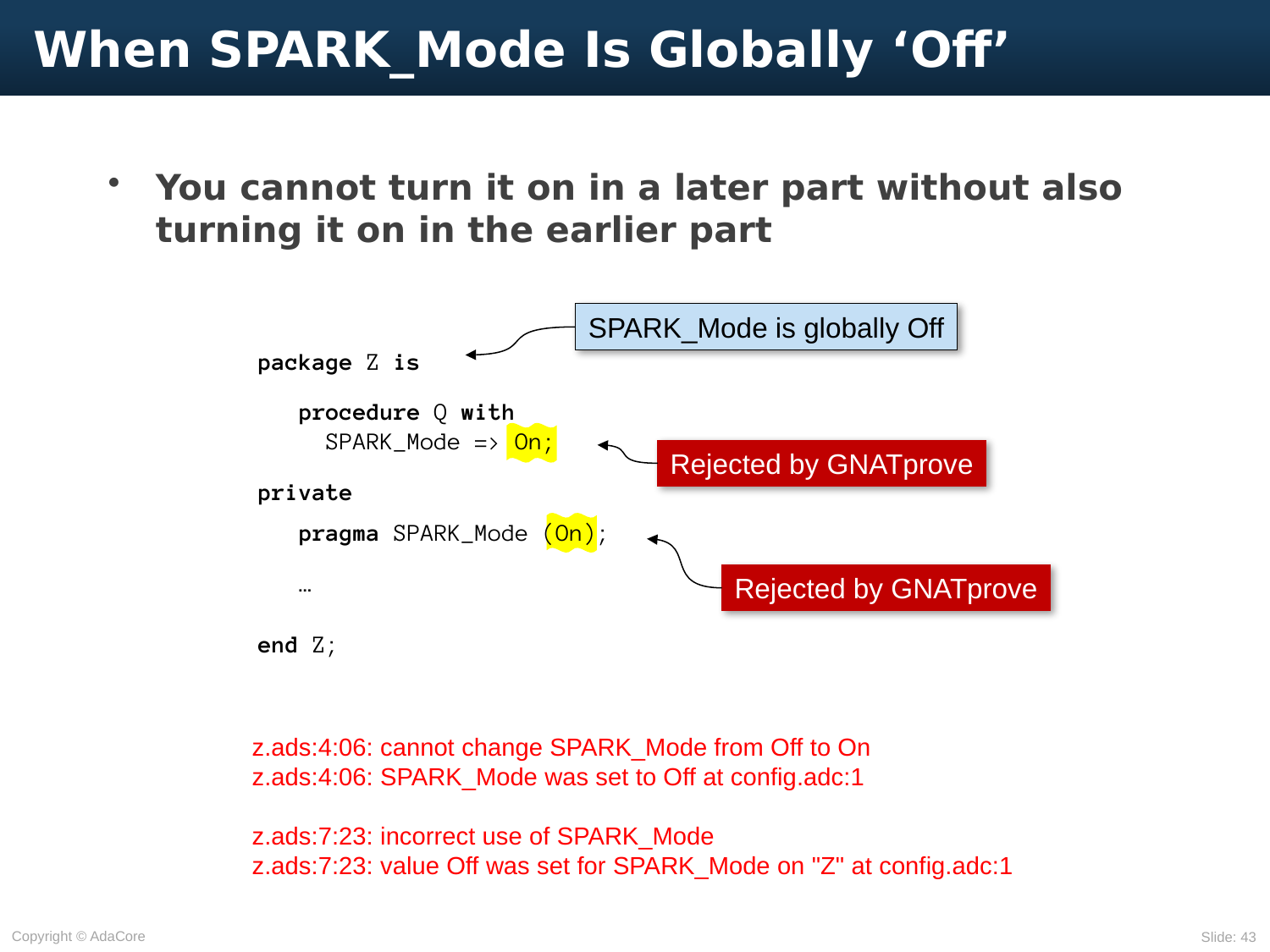

# When SPARK_Mode Is Globally ‘Off’
You cannot turn it on in a later part without also turning it on in the earlier part
SPARK_Mode is globally Off
package Z is
   procedure Q with
     SPARK_Mode => On;
private
   pragma SPARK_Mode (On);
   …
end Z;

Rejected by GNATprove

Rejected by GNATprove
z.ads:4:06: cannot change SPARK_Mode from Off to On
z.ads:4:06: SPARK_Mode was set to Off at config.adc:1

z.ads:7:23: incorrect use of SPARK_Mode
z.ads:7:23: value Off was set for SPARK_Mode on "Z" at config.adc:1